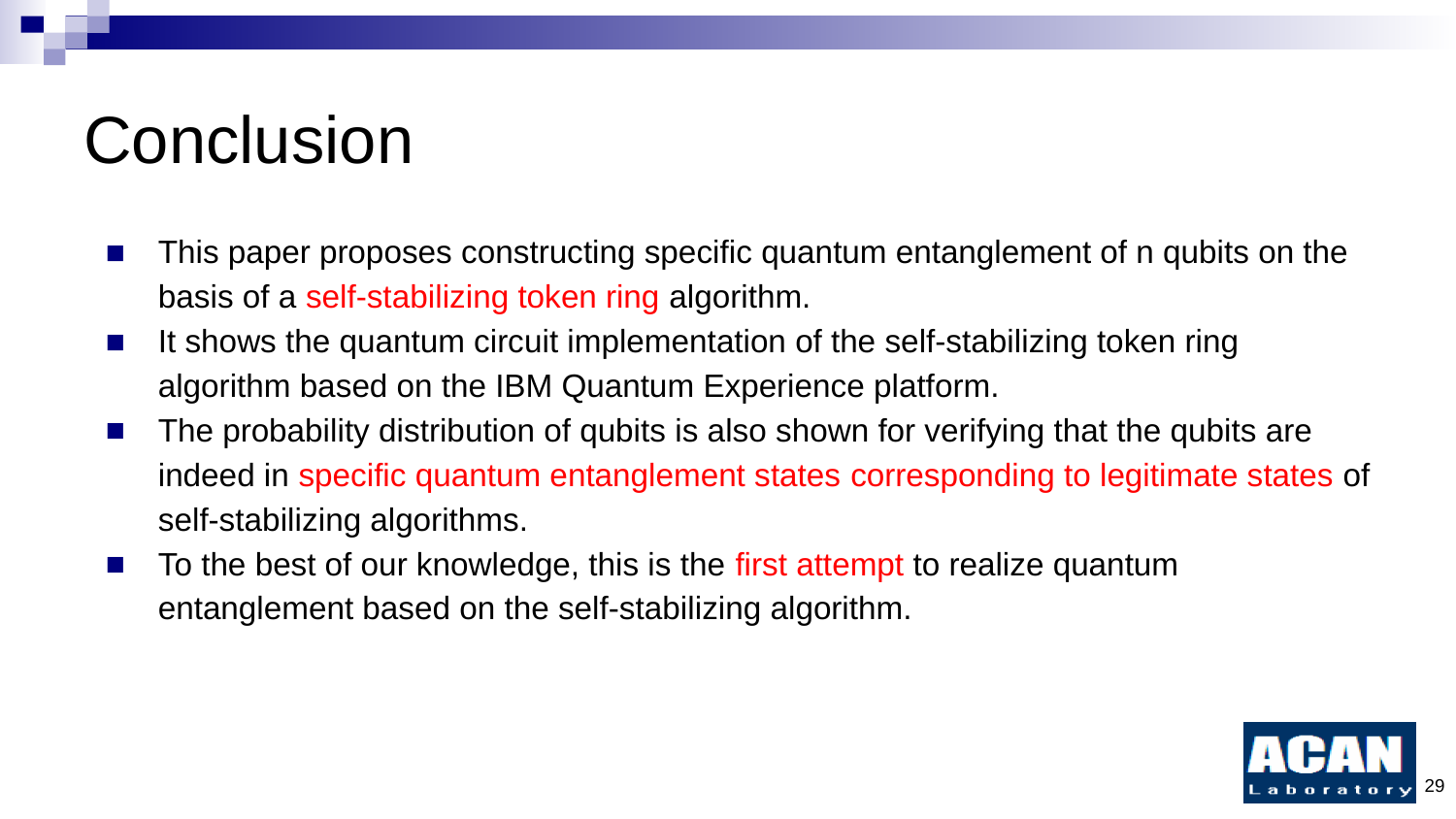

# Conclusion
This paper proposes constructing specific quantum entanglement of n qubits on the basis of a self-stabilizing token ring algorithm.
It shows the quantum circuit implementation of the self-stabilizing token ring algorithm based on the IBM Quantum Experience platform.
The probability distribution of qubits is also shown for verifying that the qubits are indeed in specific quantum entanglement states corresponding to legitimate states of self-stabilizing algorithms.
To the best of our knowledge, this is the first attempt to realize quantum entanglement based on the self-stabilizing algorithm.
29